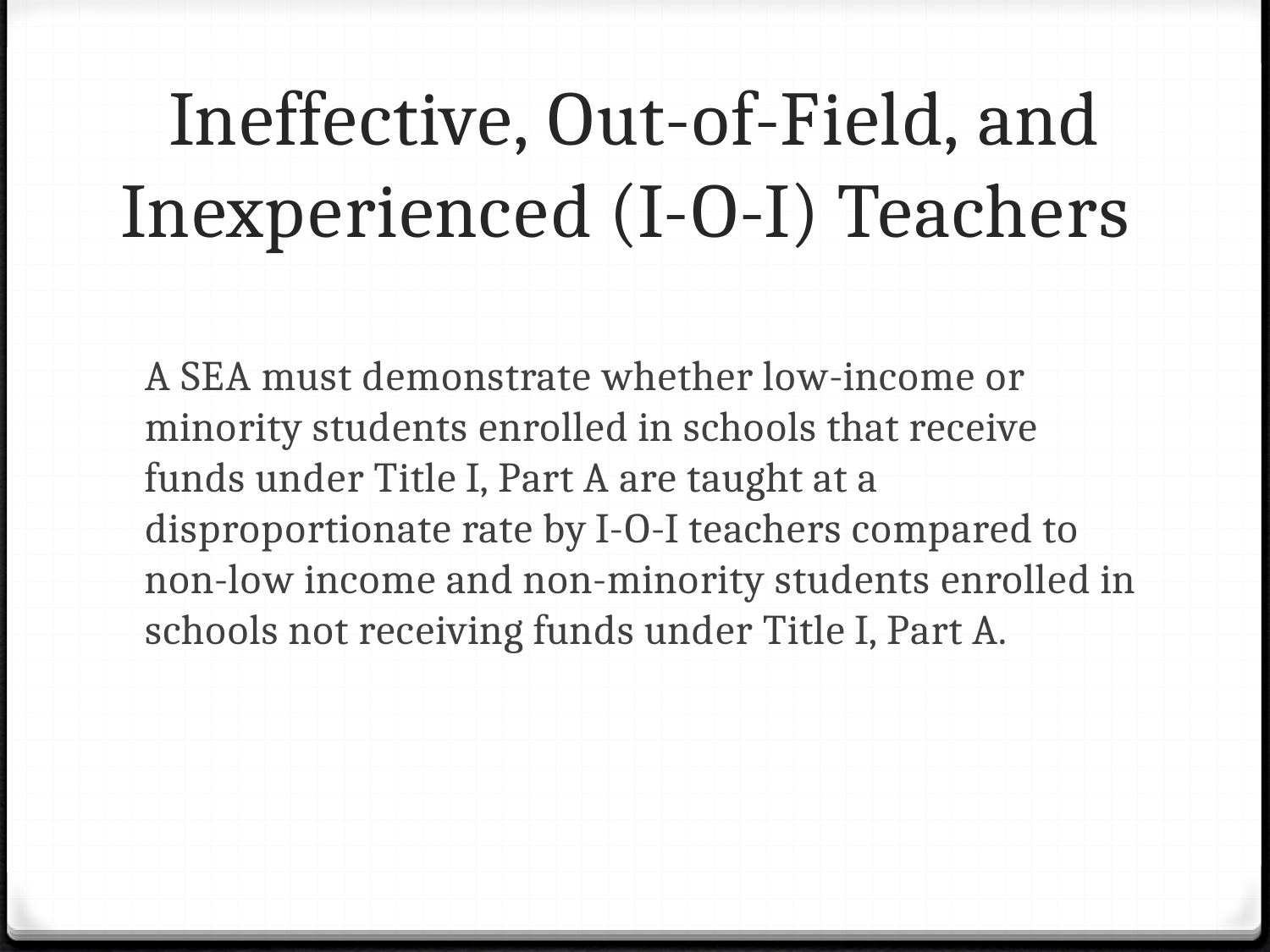

# Ineffective, Out-of-Field, and Inexperienced (I-O-I) Teachers

A SEA must demonstrate whether low-income or minority students enrolled in schools that receive funds under Title I, Part A are taught at a disproportionate rate by I-O-I teachers compared to non-low income and non-minority students enrolled in schools not receiving funds under Title I, Part A.